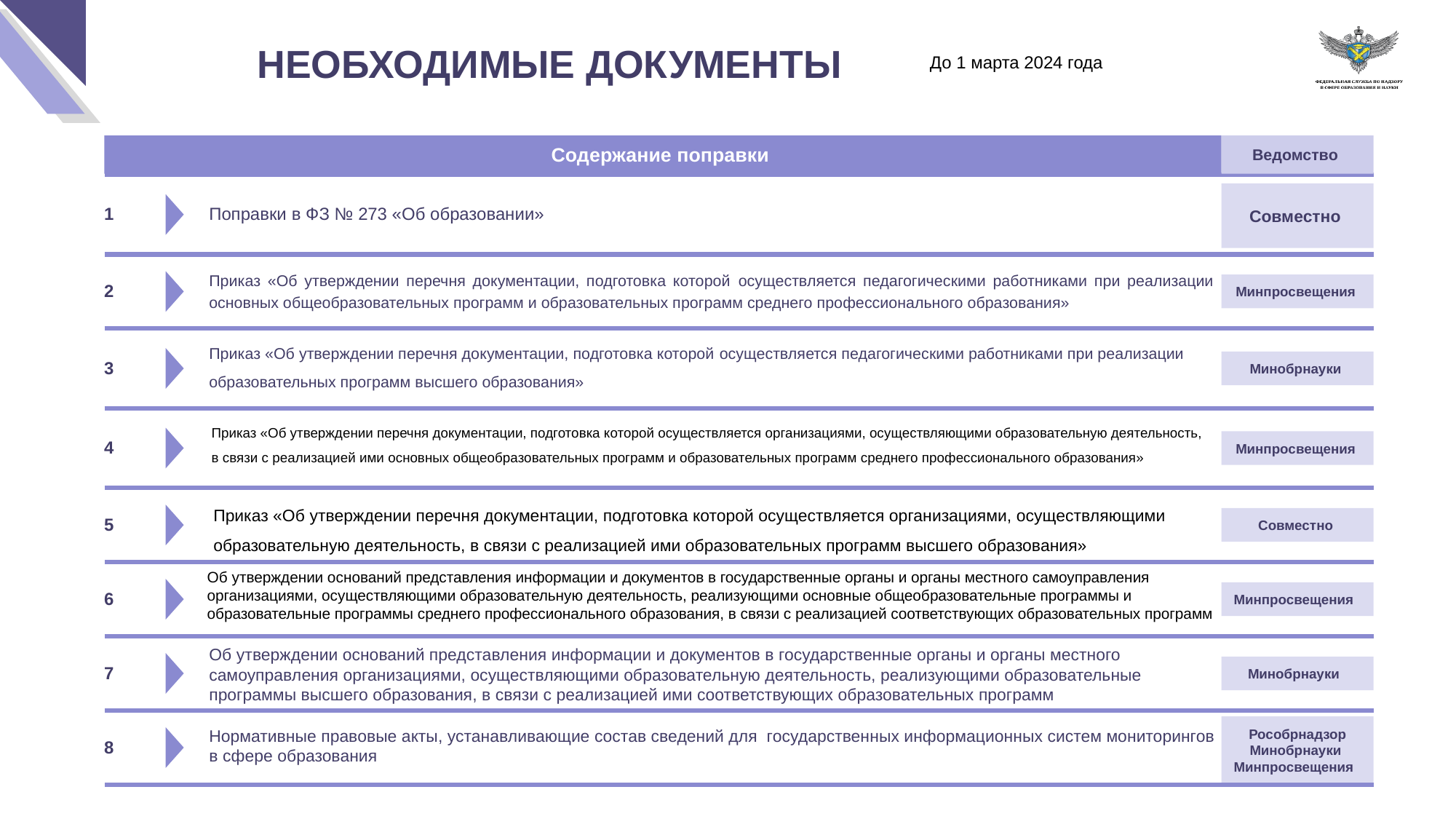

НЕОБХОДИМЫЕ ДОКУМЕНТЫ
До 1 марта 2024 года
Содержание поправки
Ведомство
Совместно
1
Поправки в ФЗ № 273 «Об образовании»

Приказ «Об утверждении перечня документации, подготовка которой осуществляется педагогическими работниками при реализации основных общеобразовательных программ и образовательных программ среднего профессионального образования»
Минпросвещения
2

Минобрнауки
3

Минпросвещения
4

Совместно
5

Минпросвещения
6

Минобрнауки
7

Рособрнадзор
Минобрнауки
Минпросвещения
Нормативные правовые акты, устанавливающие состав сведений для  государственных информационных систем мониторингов  в сфере образования
8

Приказ «Об утверждении перечня документации, подготовка которой осуществляется педагогическими работниками при реализации образовательных программ высшего образования»
Приказ «Об утверждении перечня документации, подготовка которой осуществляется организациями, осуществляющими образовательную деятельность, в связи с реализацией ими основных общеобразовательных программ и образовательных программ среднего профессионального образования»
Приказ «Об утверждении перечня документации, подготовка которой осуществляется организациями, осуществляющими образовательную деятельность, в связи с реализацией ими образовательных программ высшего образования»
Об утверждении оснований представления информации и документов в государственные органы и органы местного самоуправления организациями, осуществляющими образовательную деятельность, реализующими основные общеобразовательные программы и образовательные программы среднего профессионального образования, в связи с реализацией соответствующих образовательных программ
Об утверждении оснований представления информации и документов в государственные органы и органы местного самоуправления организациями, осуществляющими образовательную деятельность, реализующими образовательные программы высшего образования, в связи с реализацией ими соответствующих образовательных программ